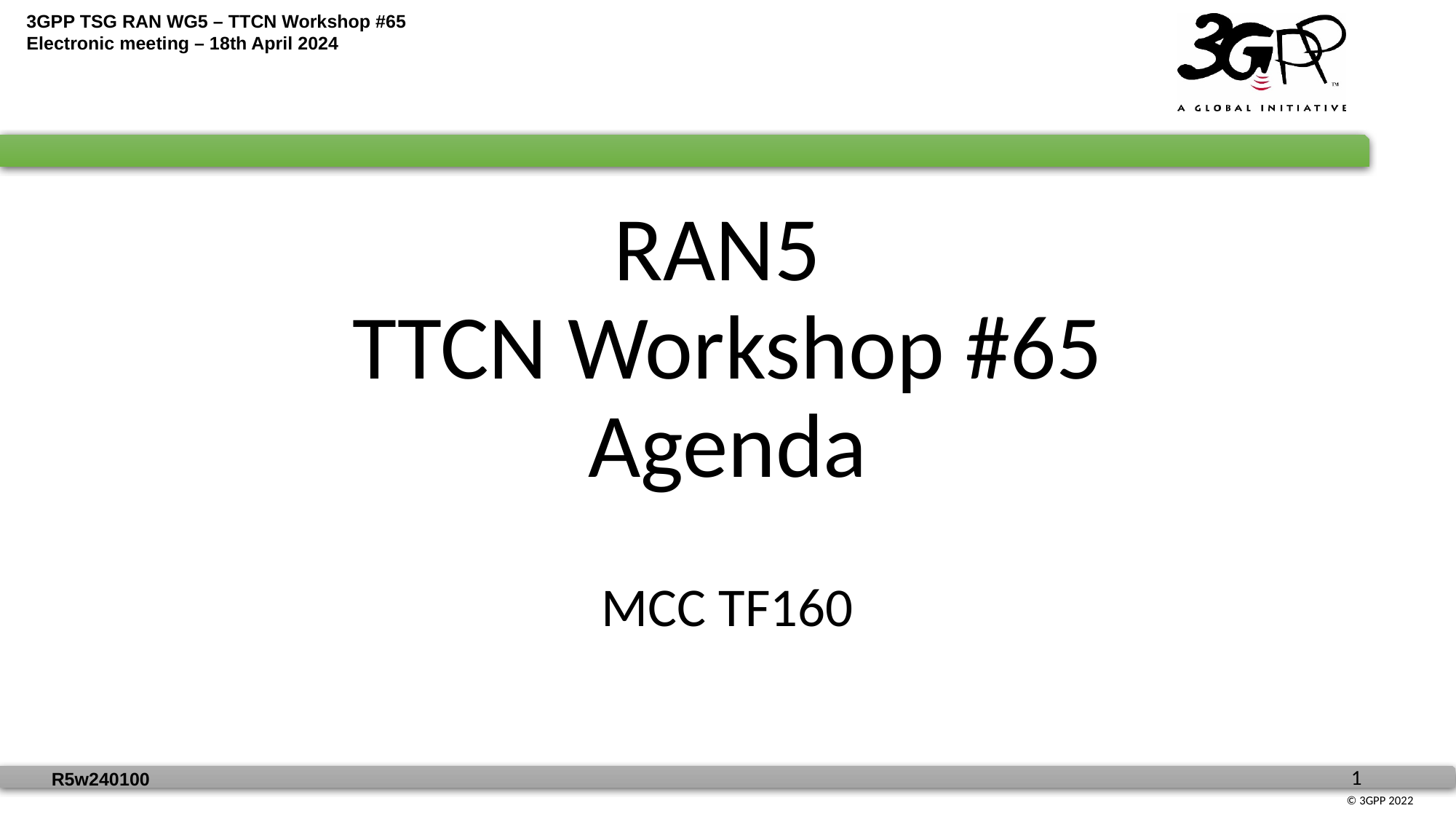

# RAN5 TTCN Workshop #65 Agenda
MCC TF160